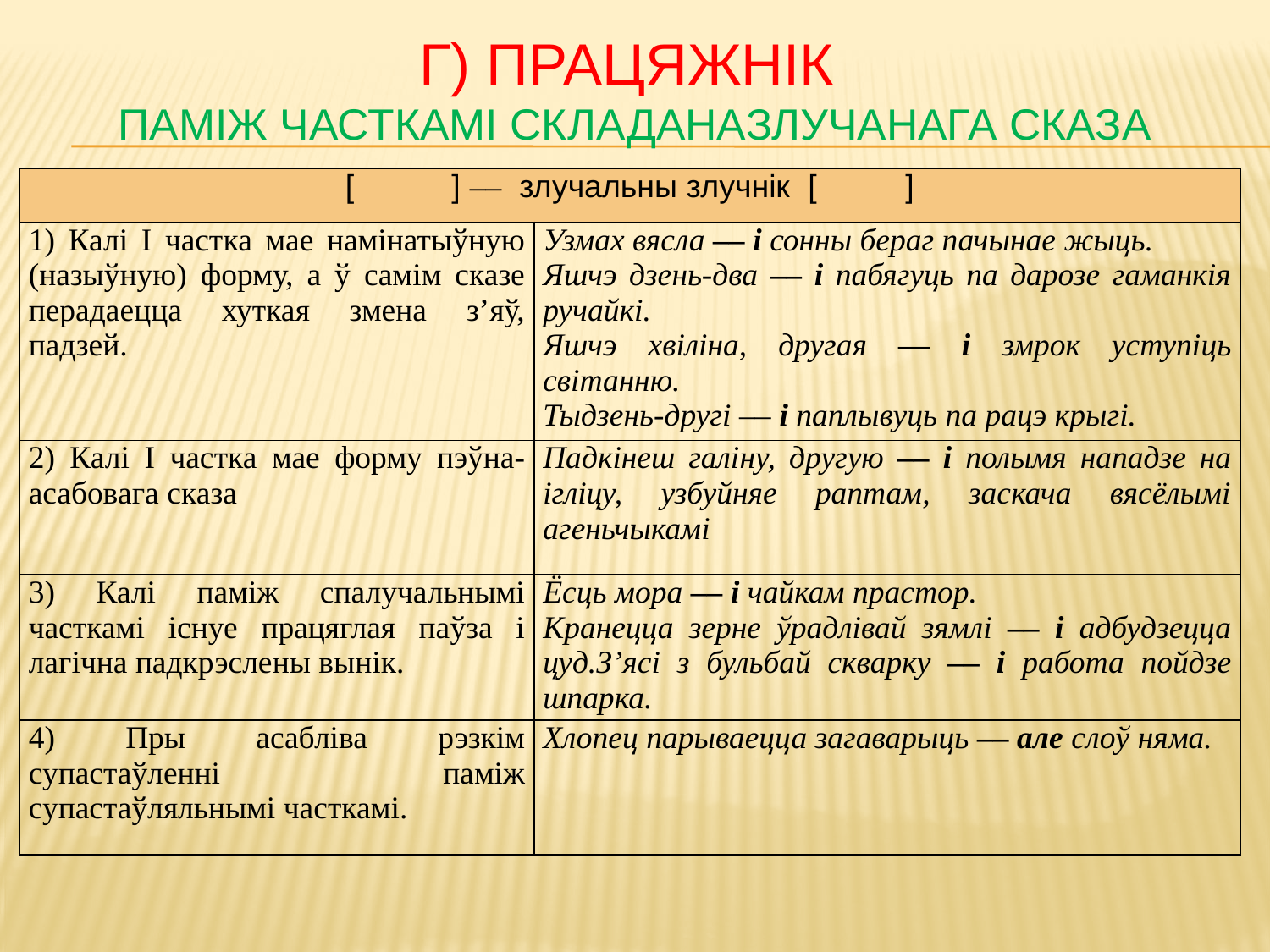

# Г) Працяжнік паміж часткамі складаназлучанага сказа
| [ ] –– злучальны злучнік [ ] |  |
| --- | --- |
| 1) Калі І частка мае намінатыўную (назыўную) форму, а ў самім сказе перадаецца хуткая змена з’яў, падзей. | Узмах вясла –– і сонны бераг пачынае жыць. Яшчэ дзень-два –– і пабягуць па дарозе гаманкія ручайкі. Яшчэ хвіліна, другая –– і змрок уступіць світанню. Тыдзень-другі –– і паплывуць па рацэ крыгі. |
| 2) Калі І частка мае форму пэўна-асабовага сказа | Падкінеш галіну, другую –– і полымя нападзе на ігліцу, узбуйняе раптам, заскача вясёлымі агеньчыкамі |
| 3) Калі паміж спалучальнымі часткамі існуе працяглая паўза і лагічна падкрэслены вынік. | Ёсць мора –– і чайкам прастор. Кранецца зерне ўрадлівай зямлі –– і адбудзецца цуд.З’ясі з бульбай скварку –– і работа пойдзе шпарка. |
| 4) Пры асабліва рэзкім супастаўленні паміж супастаўляльнымі часткамі. | Хлопец парываецца загаварыць –– але слоў няма. |